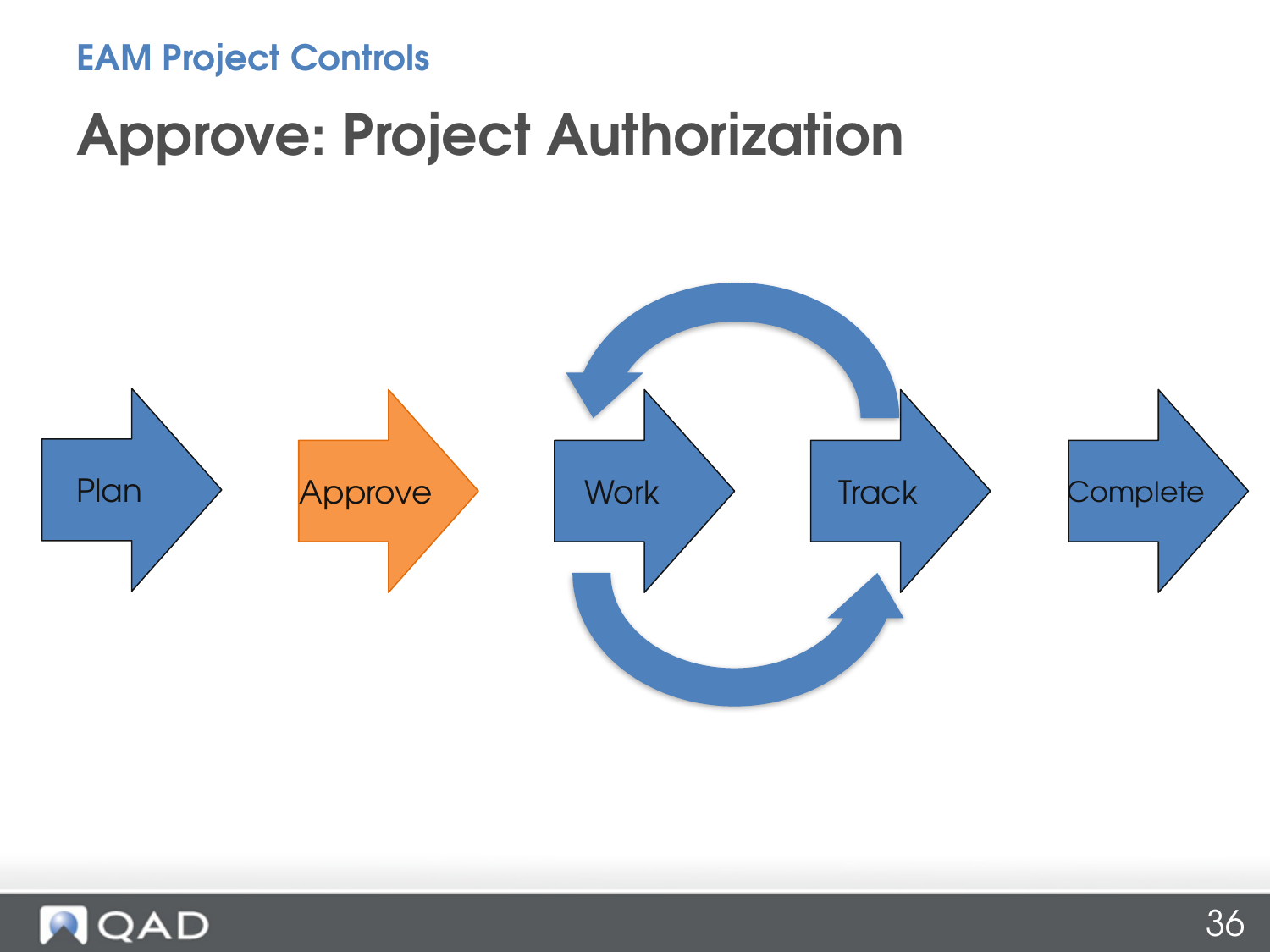

EAM Project Controls
# Approve: Project Authorization

Plan
Approve
Work
Track
Complete

36